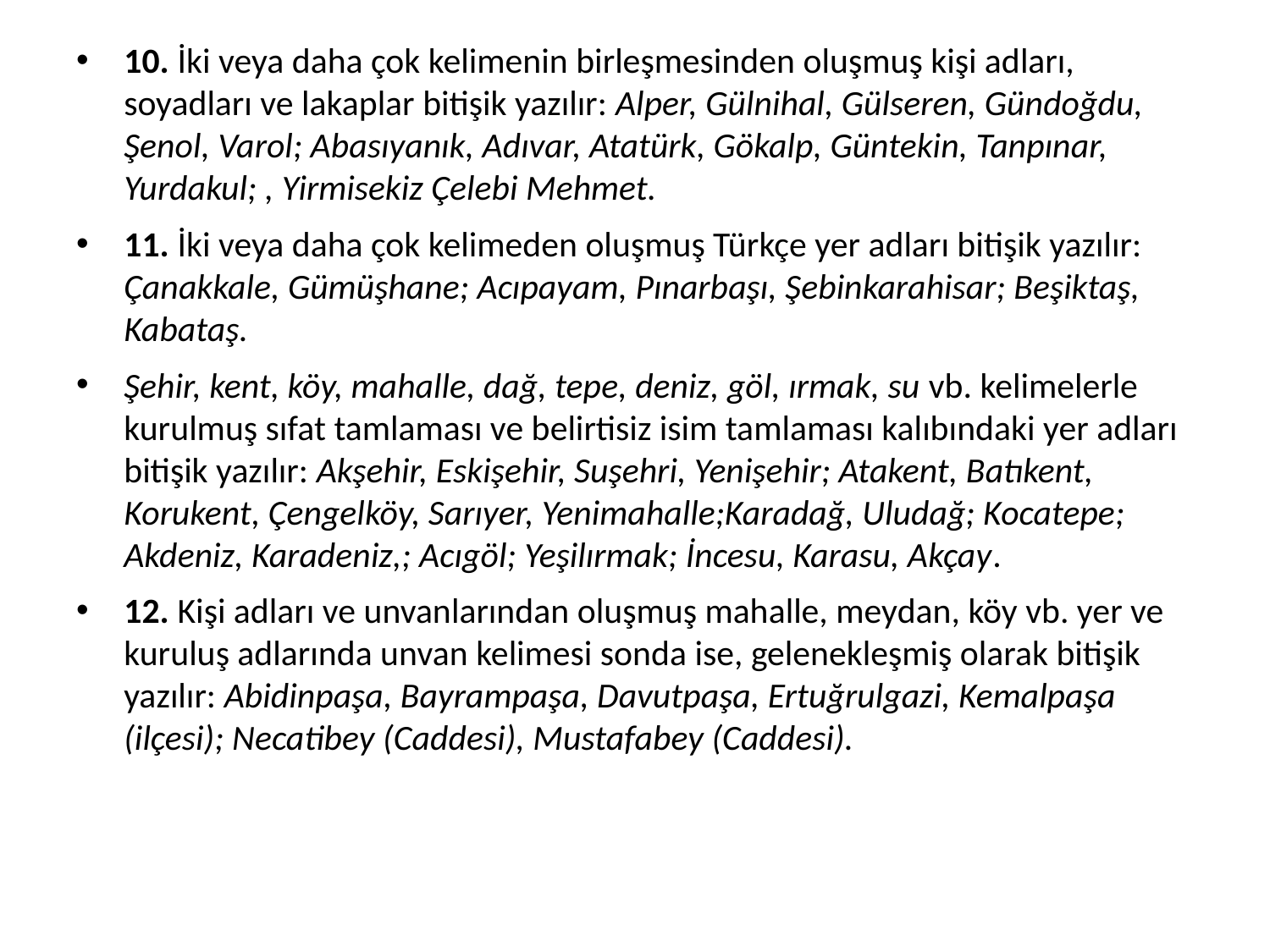

10. İki veya daha çok kelimenin birleşmesinden oluşmuş kişi adları, soyadları ve lakaplar bitişik yazılır: Alper, Gülnihal, Gülseren, Gündoğdu, Şenol, Varol; Abasıyanık, Adıvar, Atatürk, Gökalp, Güntekin, Tanpınar, Yurdakul; , Yirmisekiz Çelebi Mehmet.
11. İki veya daha çok kelimeden oluşmuş Türkçe yer adları bitişik yazılır: Çanakkale, Gümüşhane; Acıpayam, Pınarbaşı, Şebinkarahisar; Beşiktaş, Kabataş.
Şehir, kent, köy, mahalle, dağ, tepe, deniz, göl, ırmak, su vb. kelimelerle kurulmuş sıfat tamlaması ve belirtisiz isim tamlaması kalıbındaki yer adları bitişik yazılır: Akşehir, Eskişehir, Suşehri, Yenişehir; Atakent, Batıkent, Korukent, Çengelköy, Sarıyer, Yenimahalle;Karadağ, Uludağ; Kocatepe; Akdeniz, Karadeniz,; Acıgöl; Yeşilırmak; İncesu, Karasu, Akçay.
12. Kişi adları ve unvanlarından oluşmuş mahalle, meydan, köy vb. yer ve kuruluş adlarında unvan kelimesi sonda ise, gelenekleşmiş olarak bitişik yazılır: Abidinpaşa, Bayrampaşa, Davutpaşa, Ertuğrulgazi, Kemalpaşa (ilçesi); Necatibey (Caddesi), Mustafabey (Caddesi).